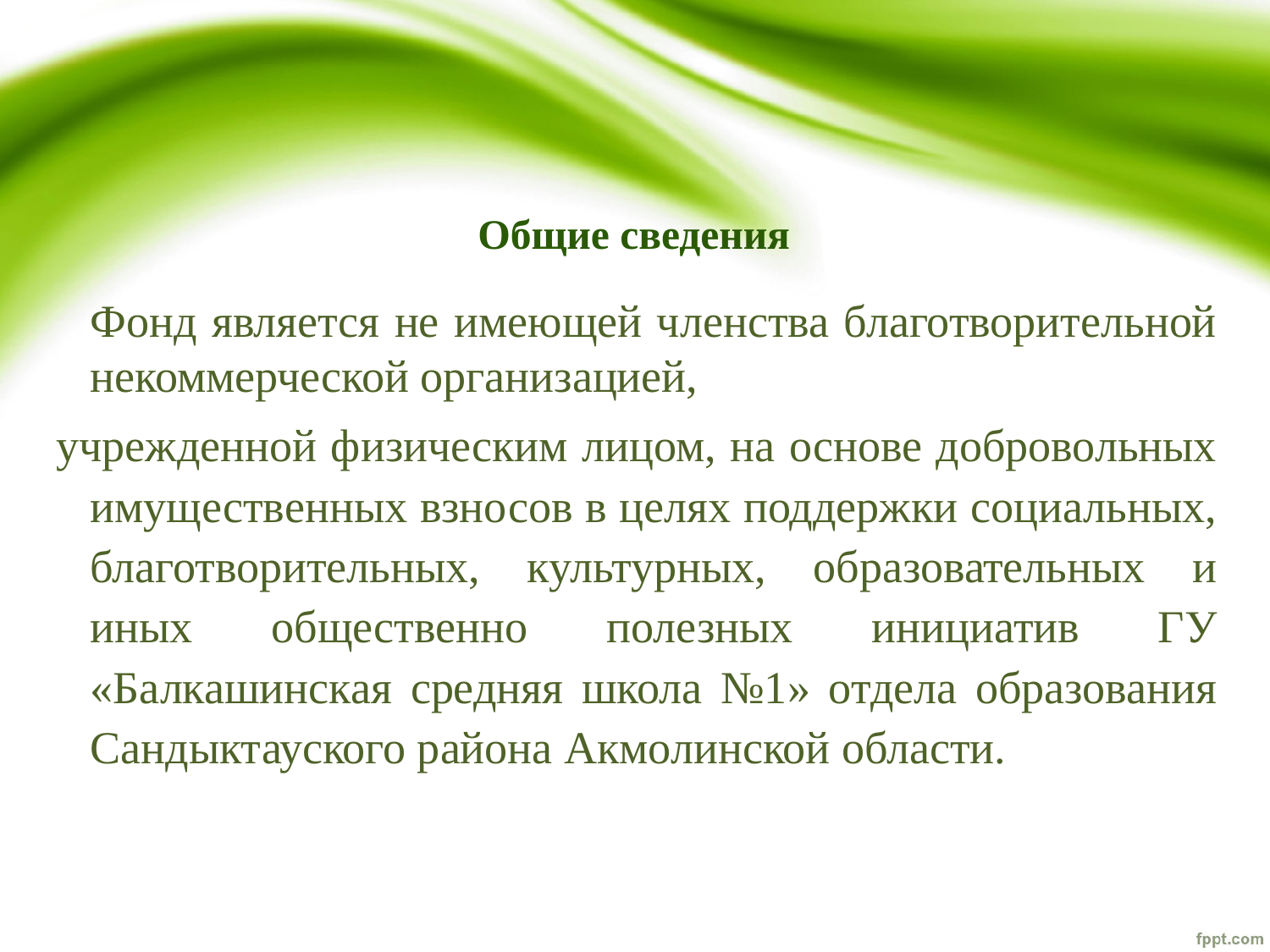

# Общие сведения
		Фонд является не имеющей членства благотворительной некоммерческой организацией,
 учрежденной физическим лицом, на основе добровольных имущественных взносов в целях поддержки социальных, благотворительных, культурных, образовательных и иных общественно полезных инициатив ГУ «Балкашинская средняя школа №1» отдела образования Сандыктауского района Акмолинской области.